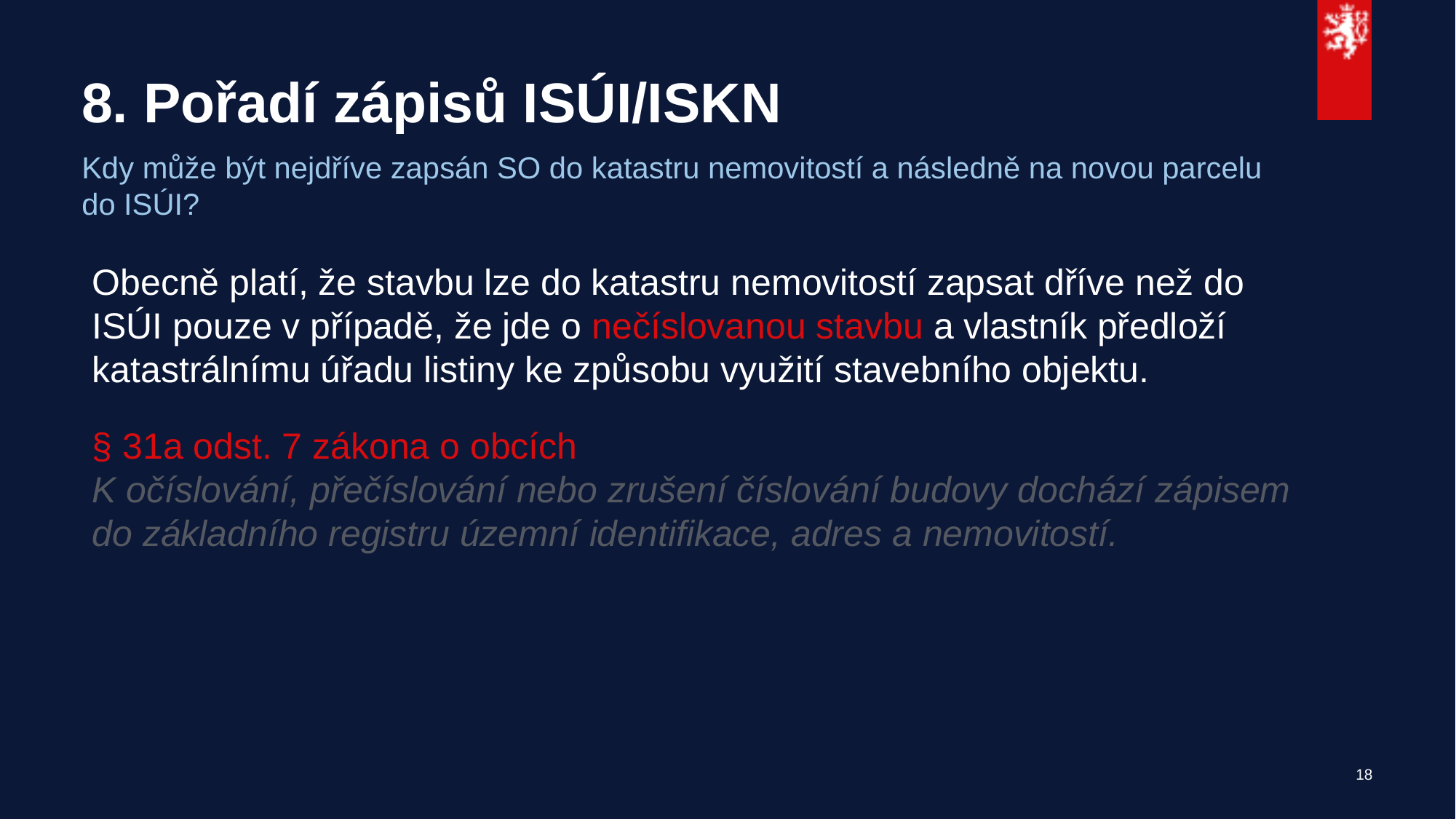

# 8. Pořadí zápisů ISÚI/ISKN
Kdy může být nejdříve zapsán SO do katastru nemovitostí a následně na novou parcelu do ISÚI?

Obecně platí, že stavbu lze do katastru nemovitostí zapsat dříve než do ISÚI pouze v případě, že jde o nečíslovanou stavbu a vlastník předloží katastrálnímu úřadu listiny ke způsobu využití stavebního objektu.

§ 31a odst. 7 zákona o obcích
K očíslování, přečíslování nebo zrušení číslování budovy dochází zápisem do základního registru územní identifikace, adres a nemovitostí.
18